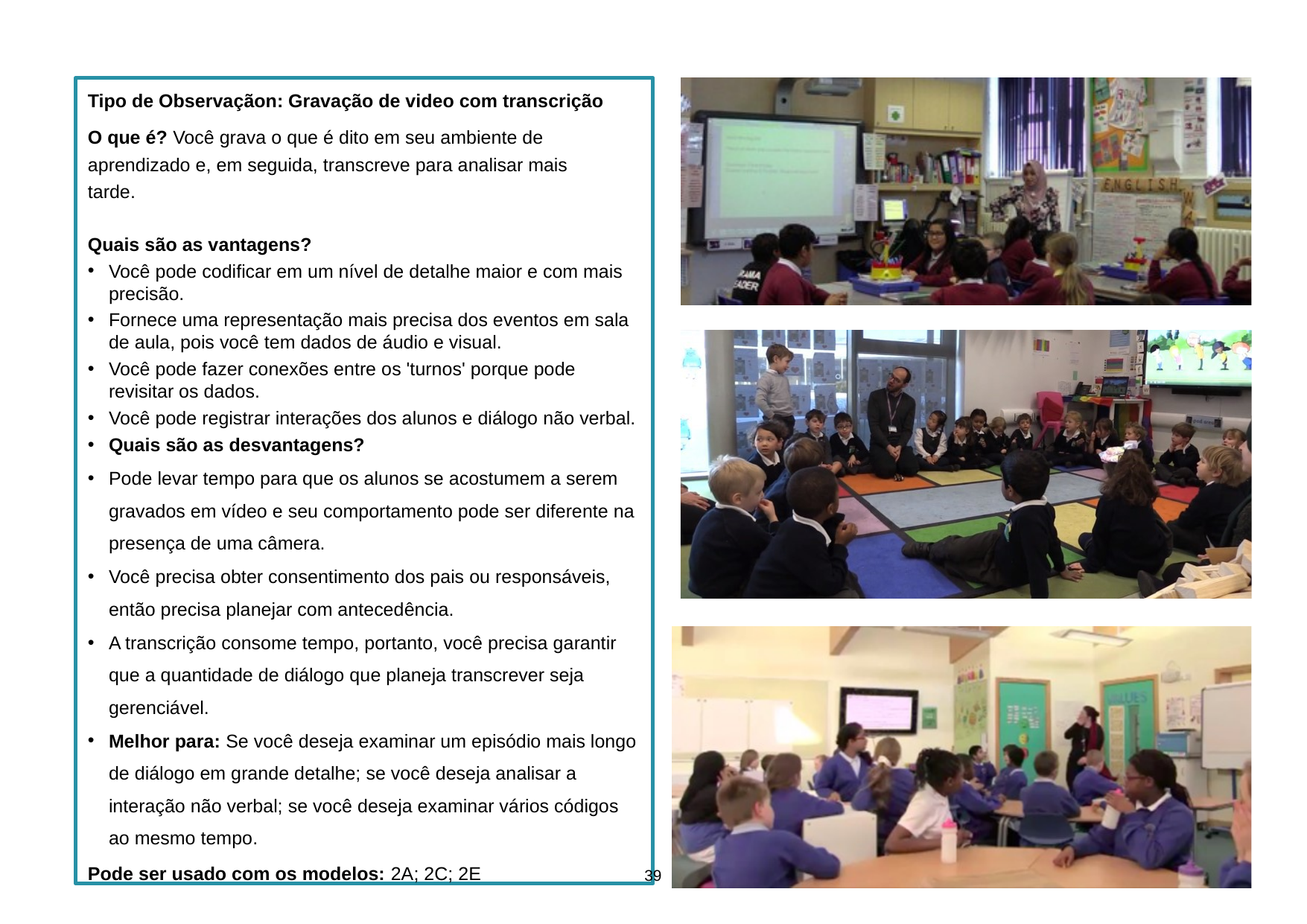

Tipo de Observaçãon: Gravação de video com transcrição
O que é? Você grava o que é dito em seu ambiente de aprendizado e, em seguida, transcreve para analisar mais tarde.

Quais são as vantagens?
Você pode codificar em um nível de detalhe maior e com mais precisão.
Fornece uma representação mais precisa dos eventos em sala de aula, pois você tem dados de áudio e visual.
Você pode fazer conexões entre os 'turnos' porque pode revisitar os dados.
Você pode registrar interações dos alunos e diálogo não verbal.
Quais são as desvantagens?
Pode levar tempo para que os alunos se acostumem a serem gravados em vídeo e seu comportamento pode ser diferente na presença de uma câmera.
Você precisa obter consentimento dos pais ou responsáveis, então precisa planejar com antecedência.
A transcrição consome tempo, portanto, você precisa garantir que a quantidade de diálogo que planeja transcrever seja gerenciável.
Melhor para: Se você deseja examinar um episódio mais longo de diálogo em grande detalhe; se você deseja analisar a interação não verbal; se você deseja examinar vários códigos ao mesmo tempo.
Pode ser usado com os modelos: 2A; 2C; 2E

39